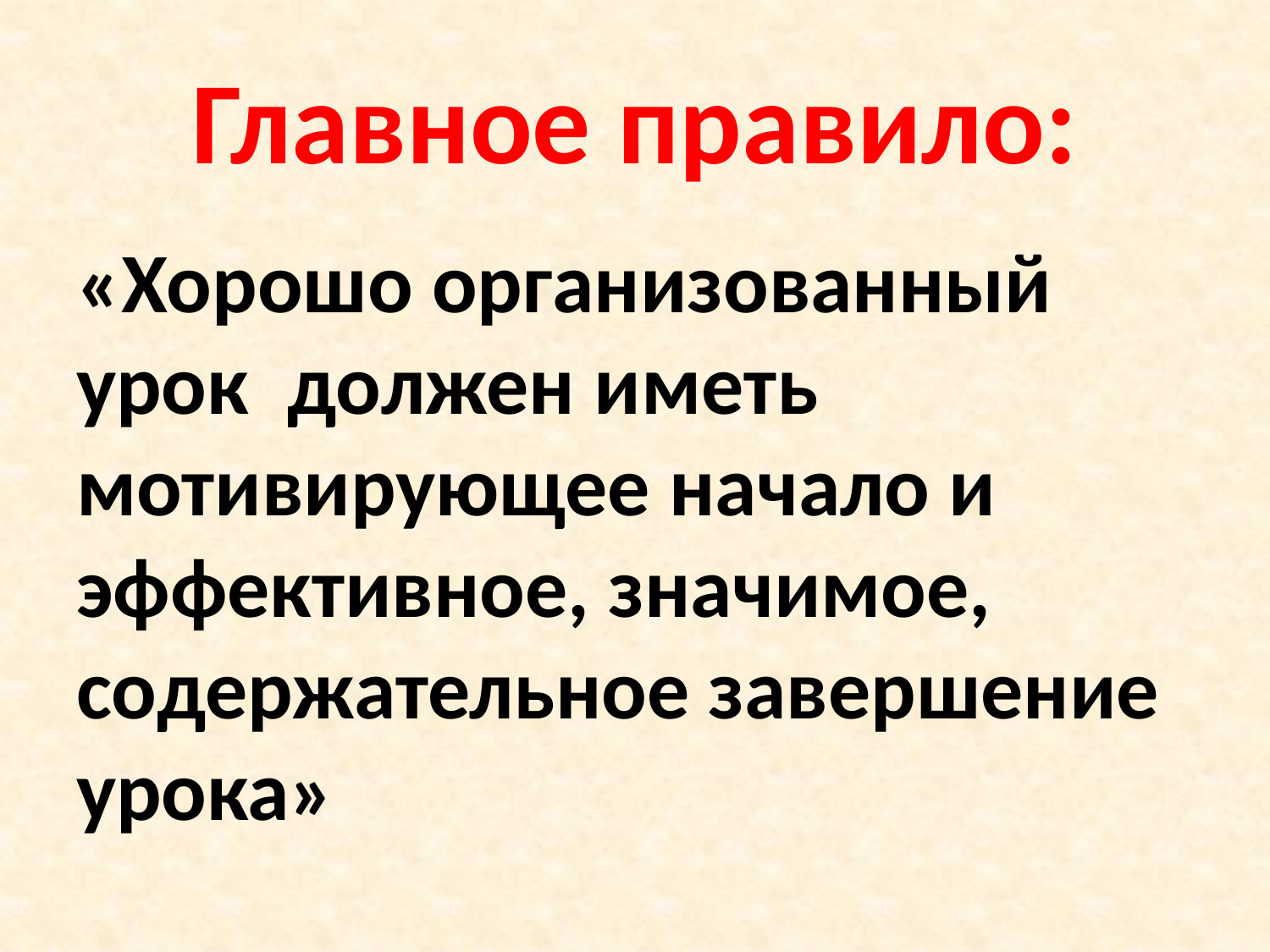

# Главное правило:
«Хорошо организованный урок  должен иметь мотивирующее начало и эффективное, значимое, содержательное завершение урока»